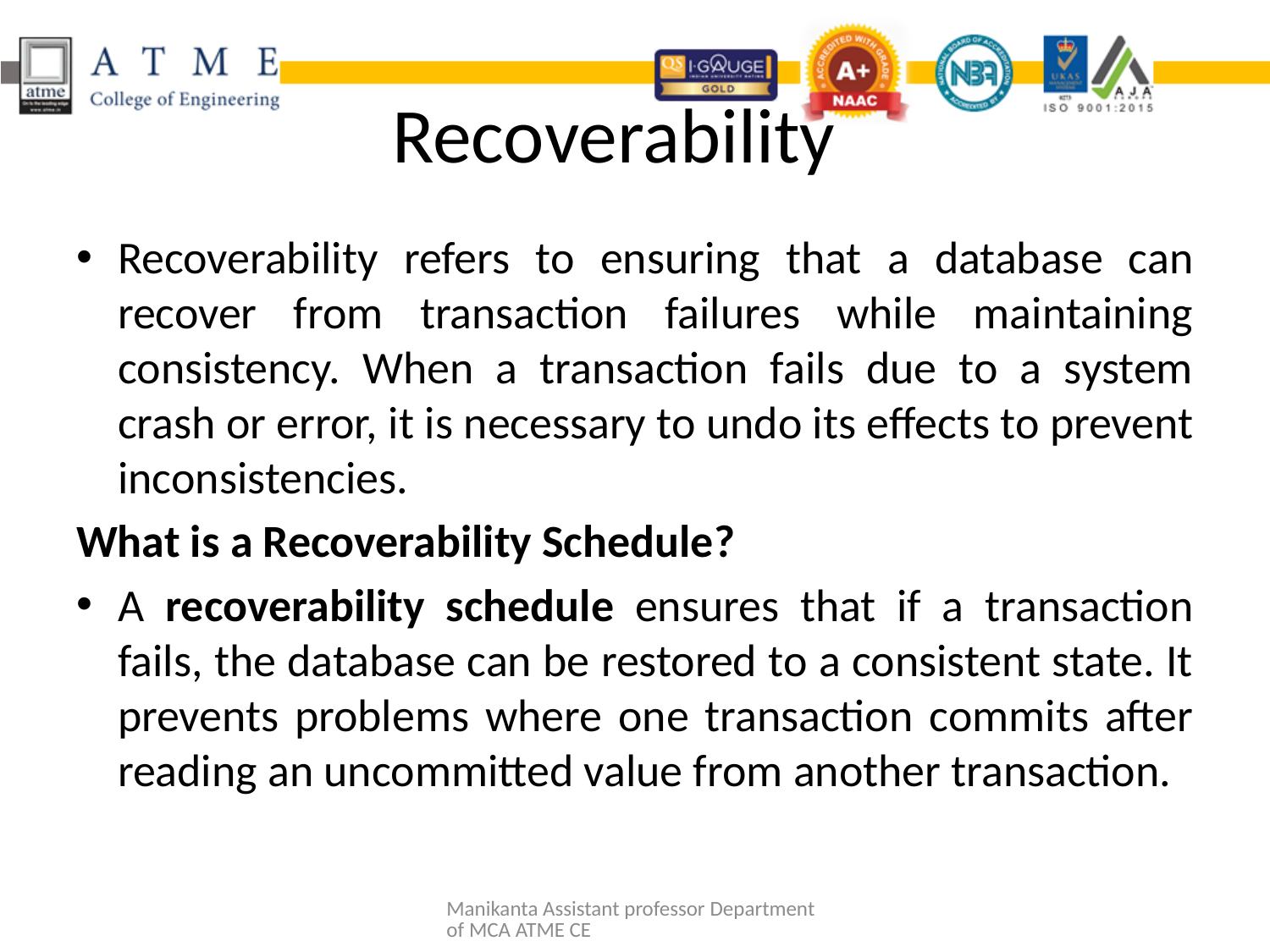

# Recoverability
Recoverability refers to ensuring that a database can recover from transaction failures while maintaining consistency. When a transaction fails due to a system crash or error, it is necessary to undo its effects to prevent inconsistencies.
What is a Recoverability Schedule?
A recoverability schedule ensures that if a transaction fails, the database can be restored to a consistent state. It prevents problems where one transaction commits after reading an uncommitted value from another transaction.

Manikanta Assistant professor Department of MCA ATME CE